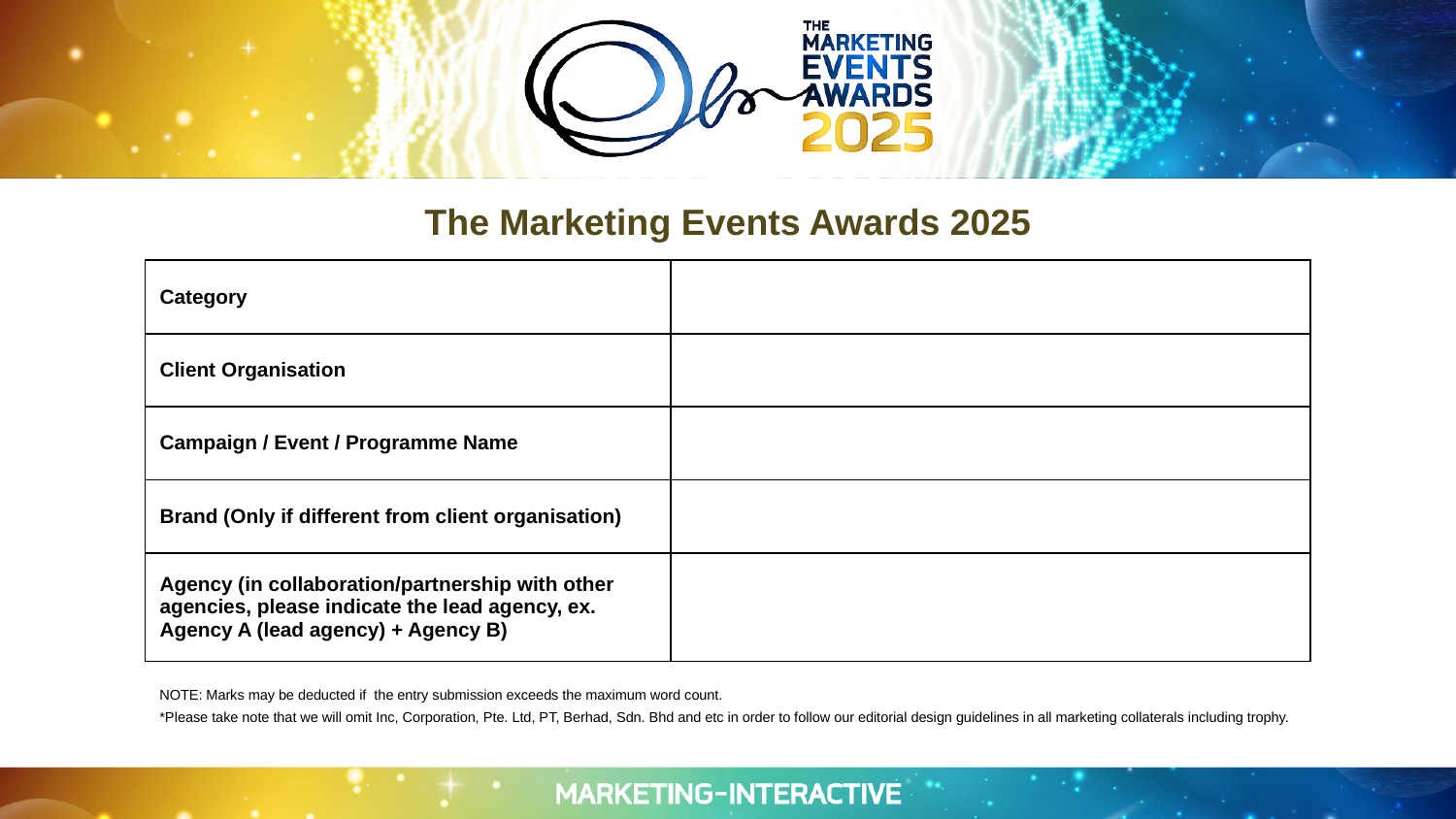

The Marketing Events Awards 2025
| Category |  |
| --- | --- |
| Client Organisation |  |
| Campaign / Event / Programme Name |  |
| Brand (Only if different from client organisation) |  |
| Agency (in collaboration/partnership with other agencies, please indicate the lead agency, ex. Agency A (lead agency) + Agency B) |  |
NOTE: Marks may be deducted if  the entry submission exceeds the maximum word count.
*Please take note that we will omit Inc, Corporation, Pte. Ltd, PT, Berhad, Sdn. Bhd and etc in order to follow our editorial design guidelines in all marketing collaterals including trophy.